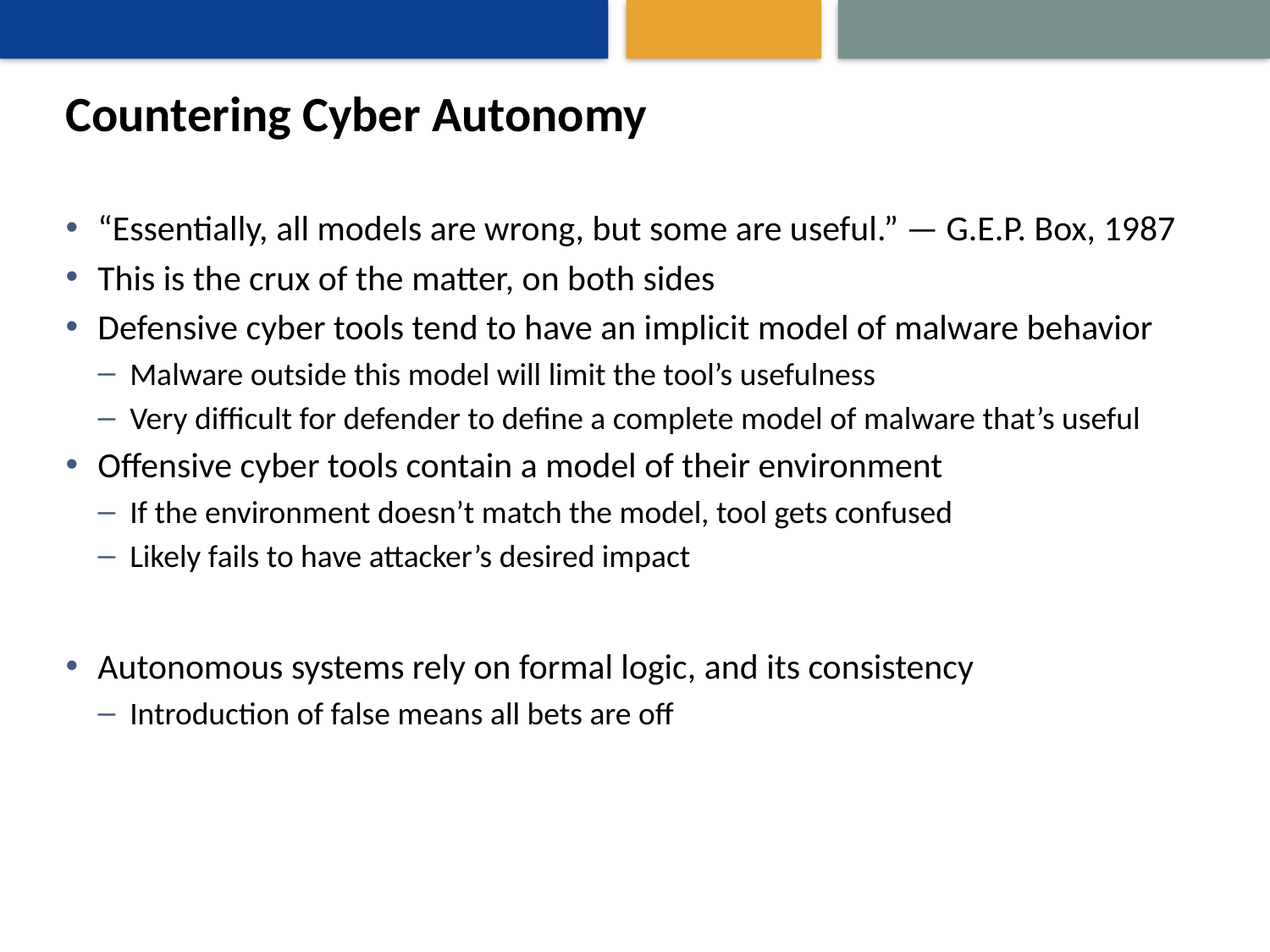

# Countering Cyber Autonomy
“Essentially, all models are wrong, but some are useful.” — G.E.P. Box, 1987
This is the crux of the matter, on both sides
Defensive cyber tools tend to have an implicit model of malware behavior
Malware outside this model will limit the tool’s usefulness
Very difficult for defender to define a complete model of malware that’s useful
Offensive cyber tools contain a model of their environment
If the environment doesn’t match the model, tool gets confused
Likely fails to have attacker’s desired impact

Autonomous systems rely on formal logic, and its consistency
Introduction of false means all bets are off